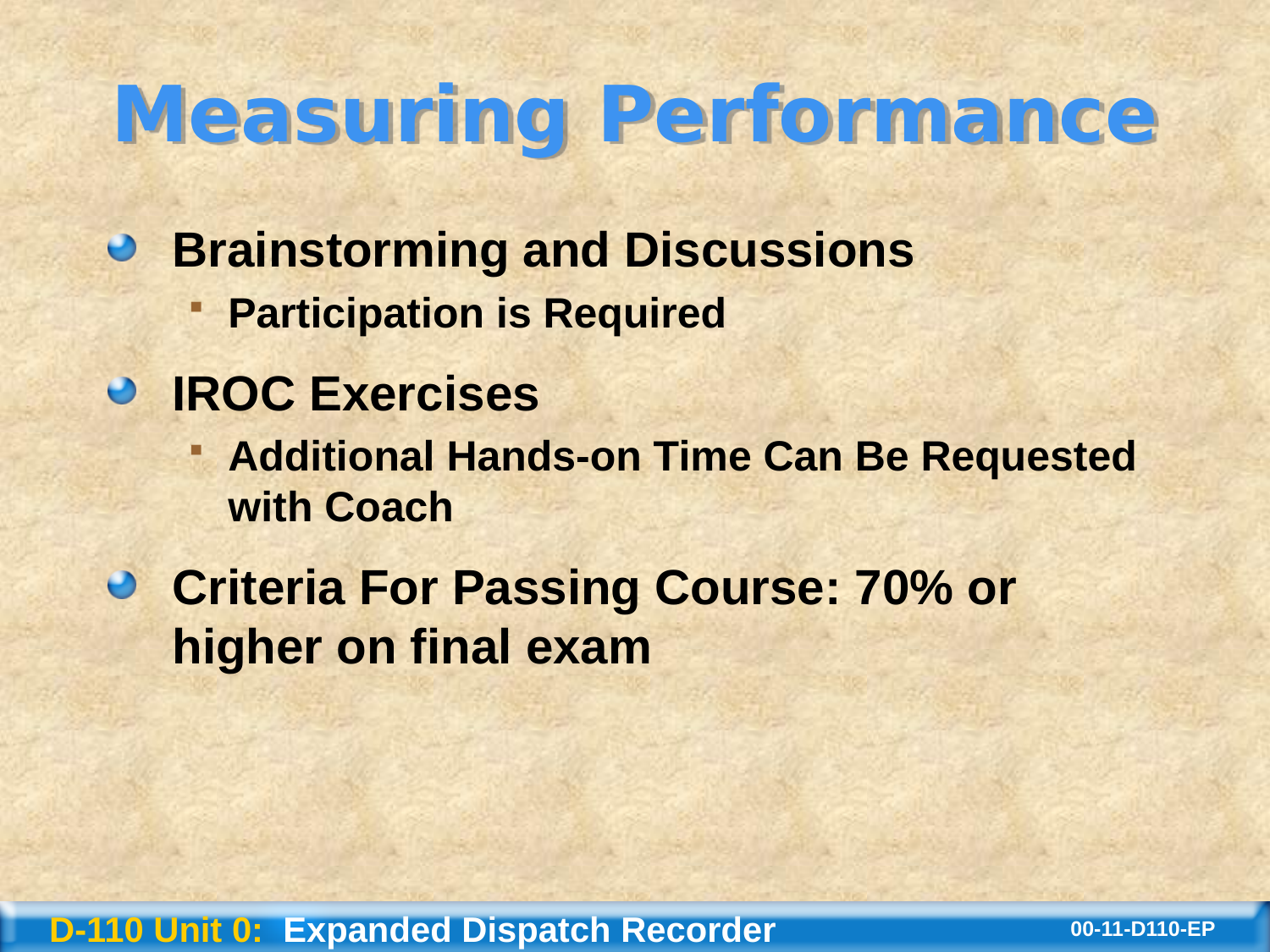

# Measuring Performance
Brainstorming and Discussions
Participation is Required
IROC Exercises
Additional Hands-on Time Can Be Requested with Coach
Criteria For Passing Course: 70% or higher on final exam
D-110 Unit 0:  Expanded Dispatch Recorder